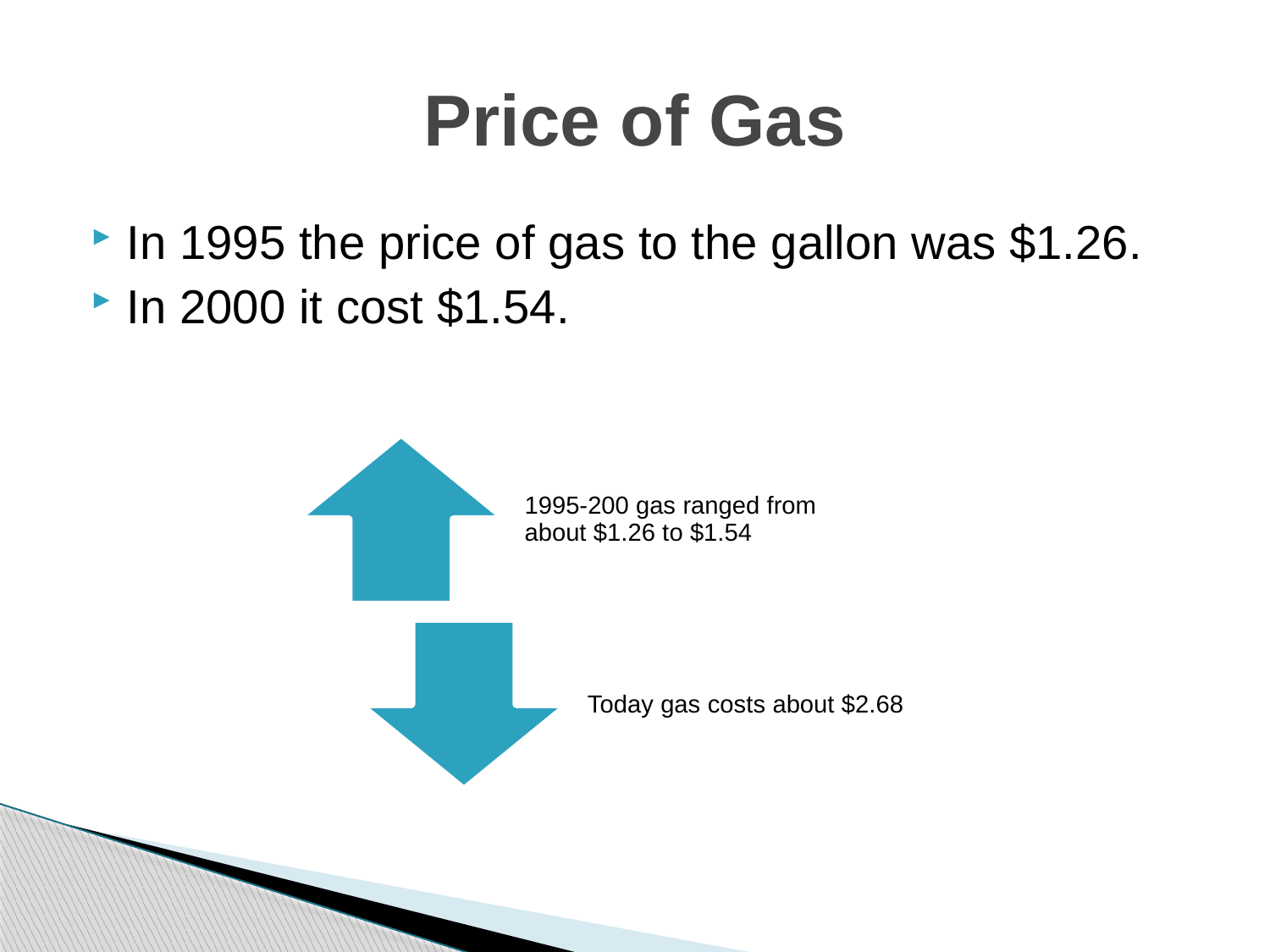

# Price of Gas
In 1995 the price of gas to the gallon was $1.26.
In 2000 it cost $1.54.

1995-200 gas ranged from about $1.26 to $1.54
Today gas costs about $2.68